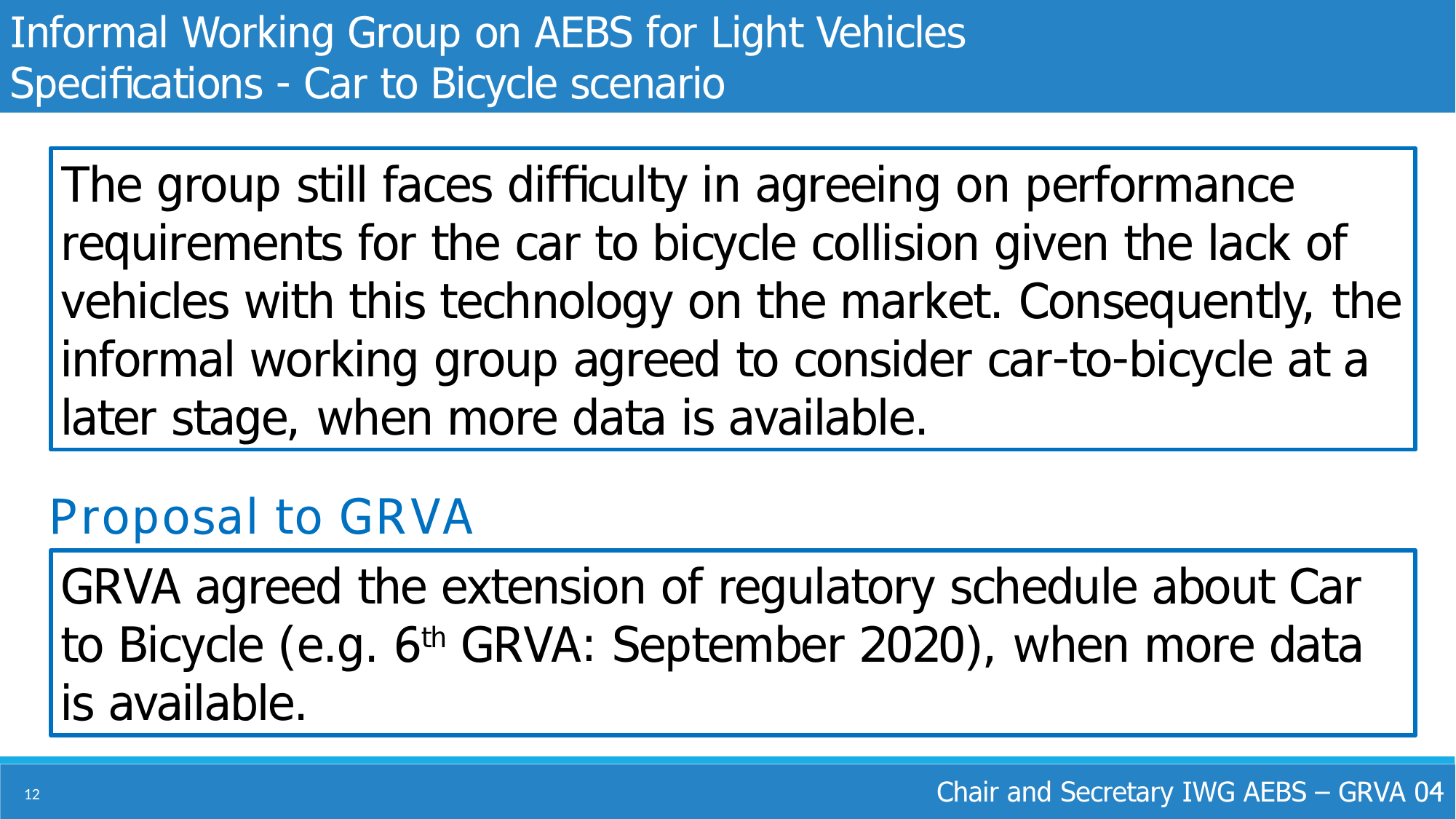

Informal Working Group on AEBS for Light Vehicles
Specifications - Car to Bicycle scenario
The group still faces difficulty in agreeing on performance requirements for the car to bicycle collision given the lack of vehicles with this technology on the market. Consequently, the informal working group agreed to consider car-to-bicycle at a later stage, when more data is available.
Proposal to GRVA
GRVA agreed the extension of regulatory schedule about Car to Bicycle (e.g. 6th GRVA: September 2020), when more data is available.
Chair and Secretary IWG AEBS – GRVA 04
12